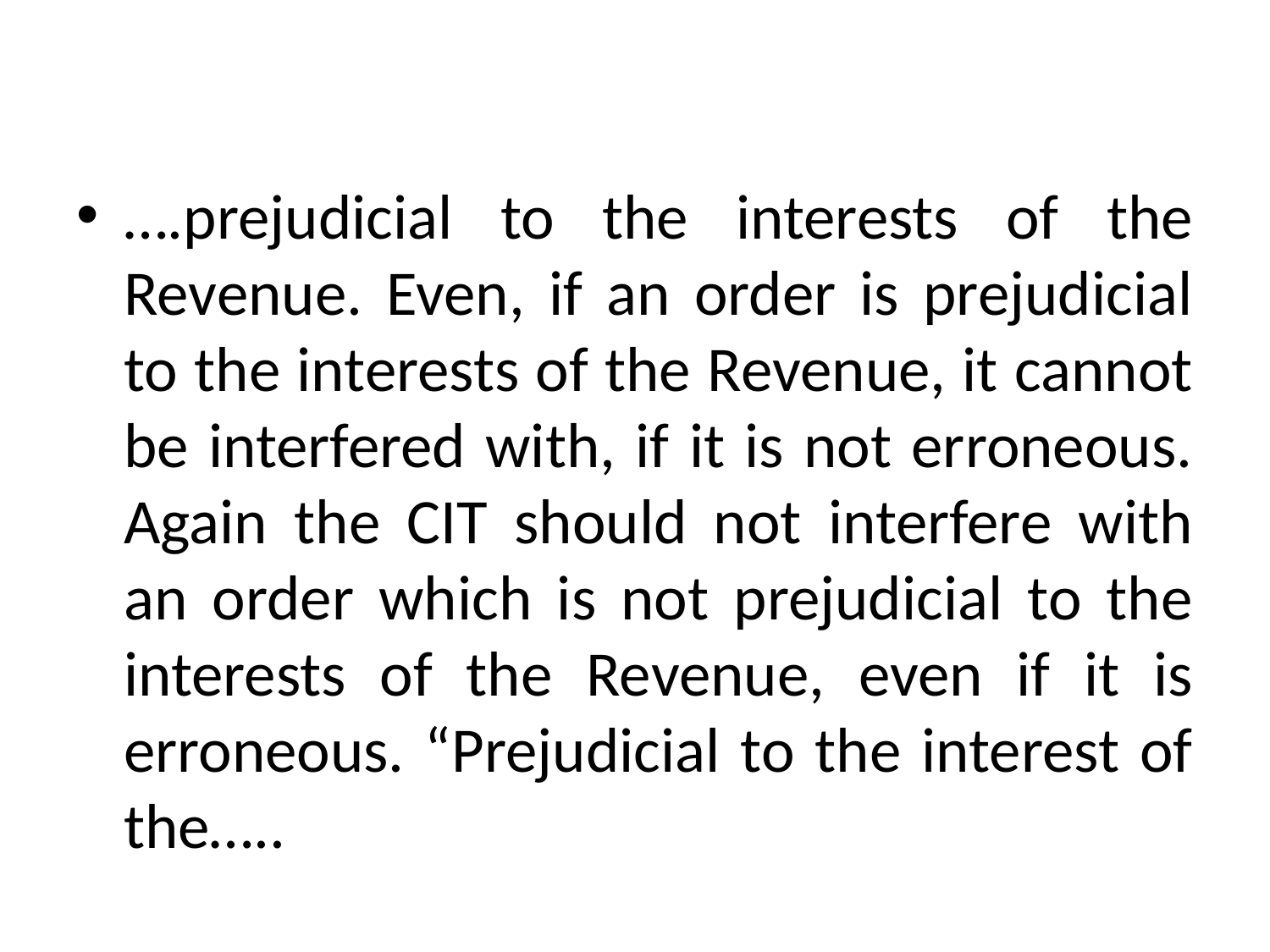

#
….prejudicial to the interests of the Revenue. Even, if an order is prejudicial to the interests of the Revenue, it cannot be interfered with, if it is not erroneous. Again the CIT should not interfere with an order which is not prejudicial to the interests of the Revenue, even if it is erroneous. “Prejudicial to the interest of the…..